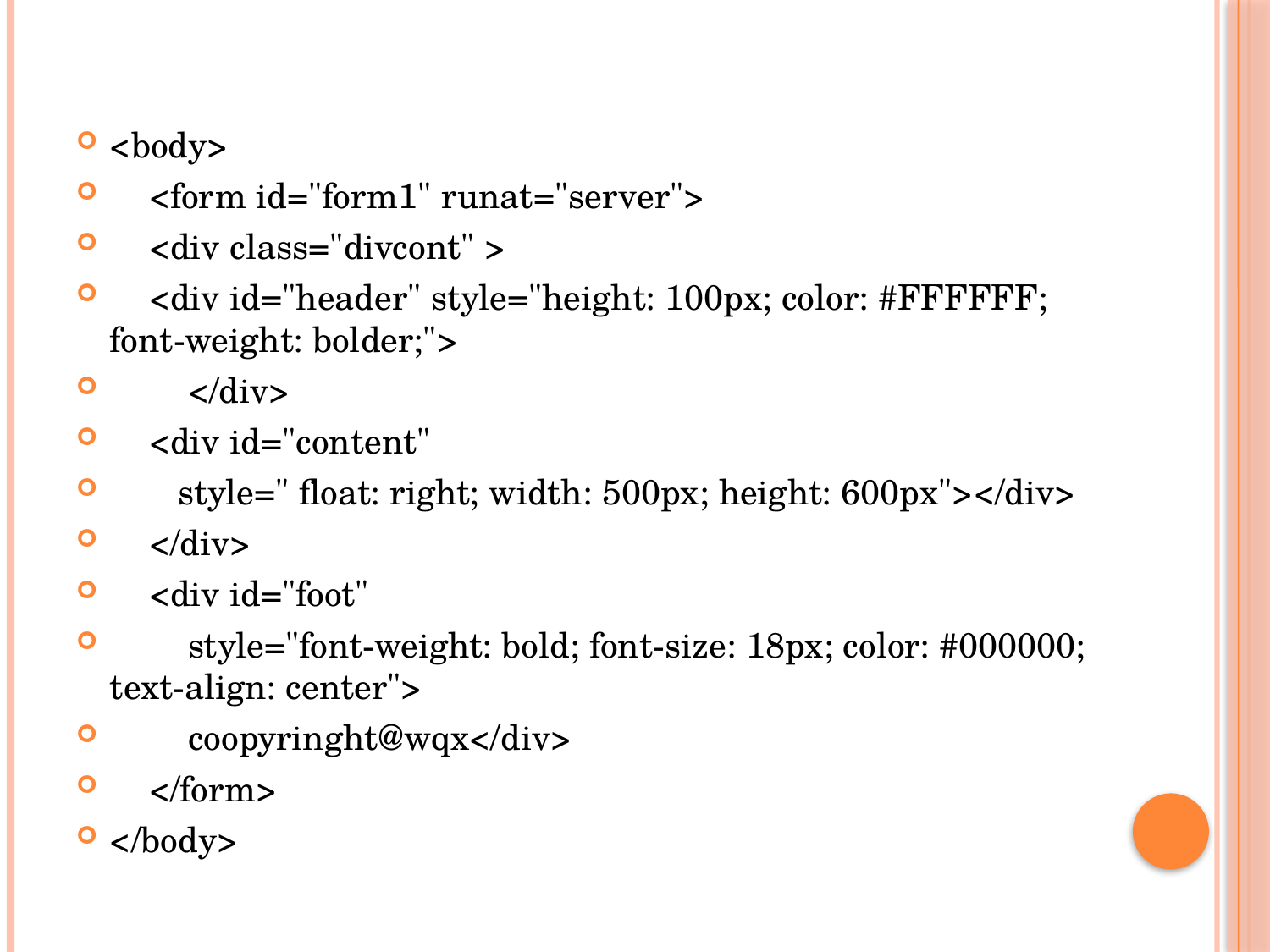

#
<body>
    <form id="form1" runat="server">
    <div class="divcont" >
    <div id="header" style="height: 100px; color: #FFFFFF; font-weight: bolder;">
        </div>
    <div id="content"
       style=" float: right; width: 500px; height: 600px"></div>
    </div>
    <div id="foot"
        style="font-weight: bold; font-size: 18px; color: #000000; text-align: center">
        coopyringht@wqx</div>
    </form>
</body>